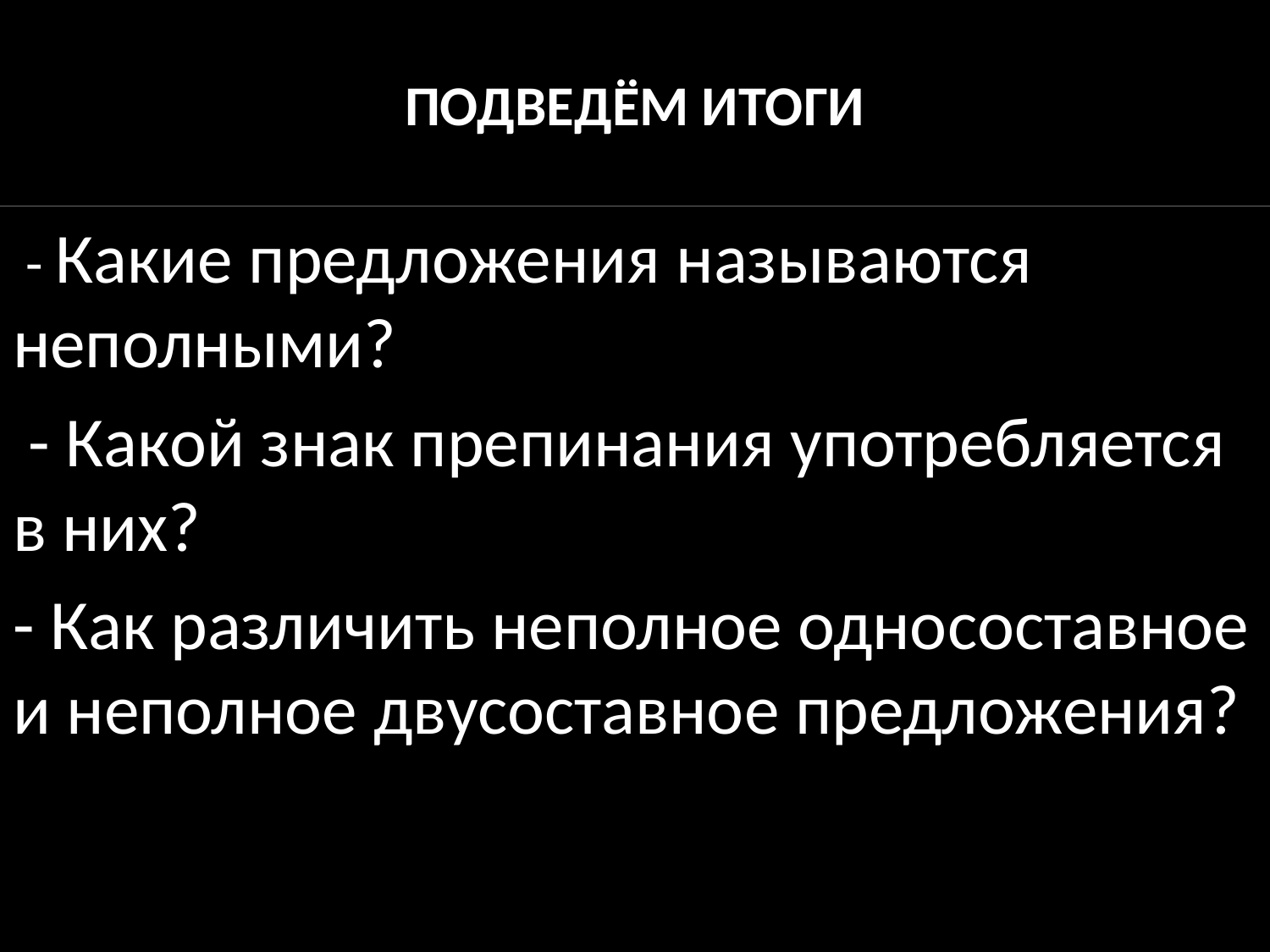

# ПОДВЕДЁМ ИТОГИ
 - Какие предложения называются неполными?
 - Какой знак препинания употребляется в них?
- Как различить неполное односоставное и неполное двусоставное предложения?